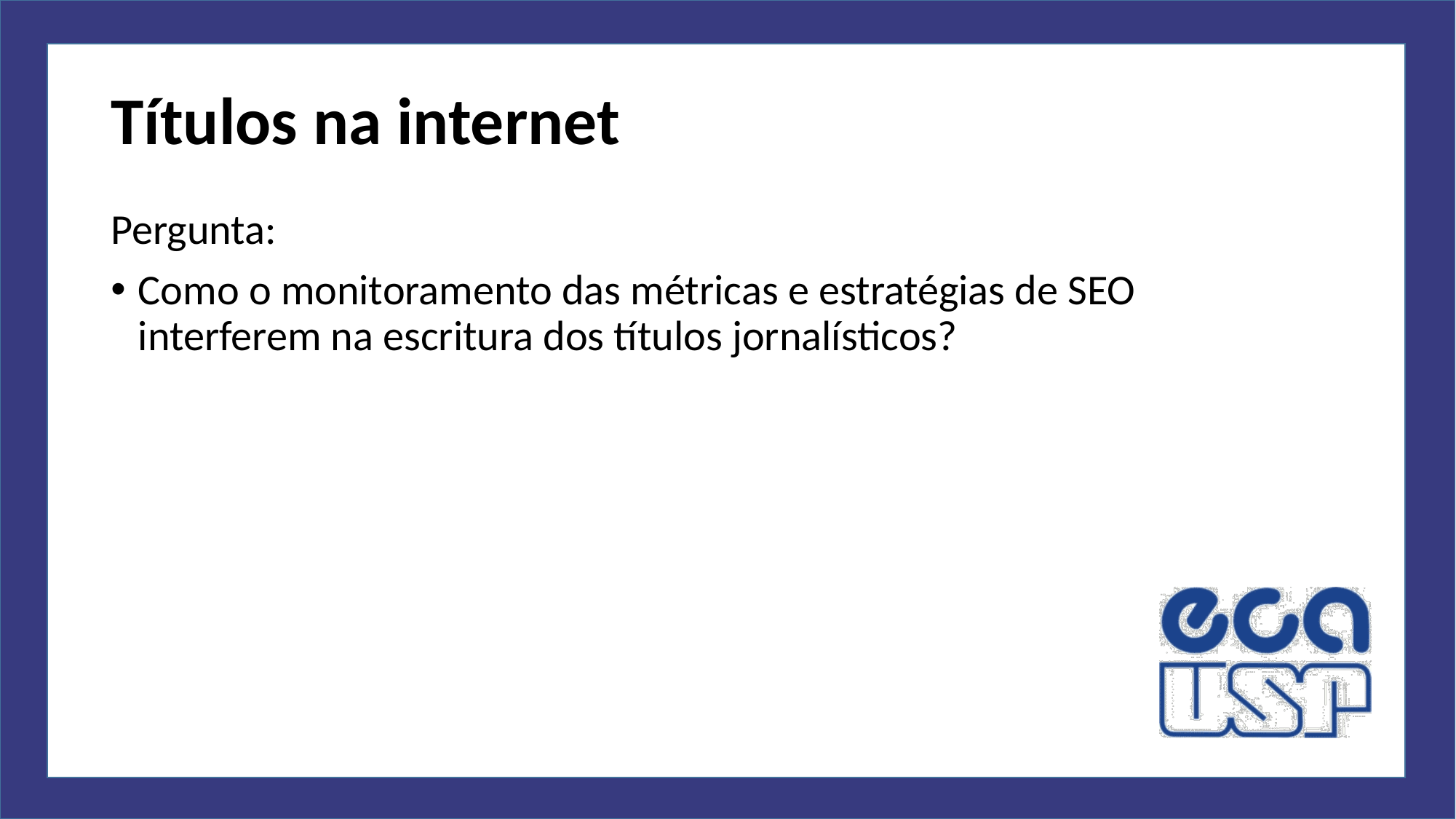

# Títulos na internet
Pergunta:
Como o monitoramento das métricas e estratégias de SEO interferem na escritura dos títulos jornalísticos?